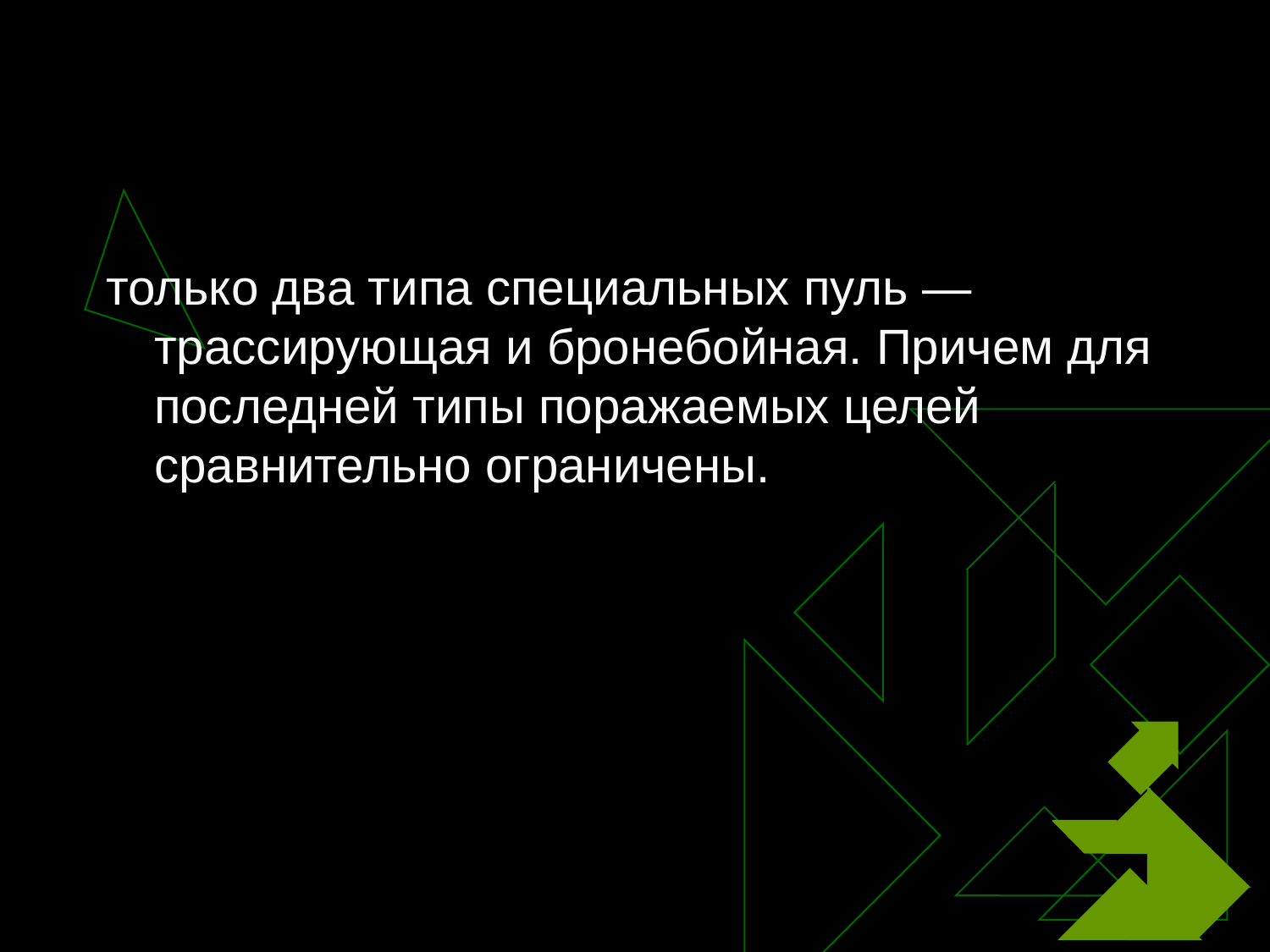

только два типа специальных пуль — трассирующая и бронебойная. Причем для последней типы поражаемых целей сравнительно ограничены.